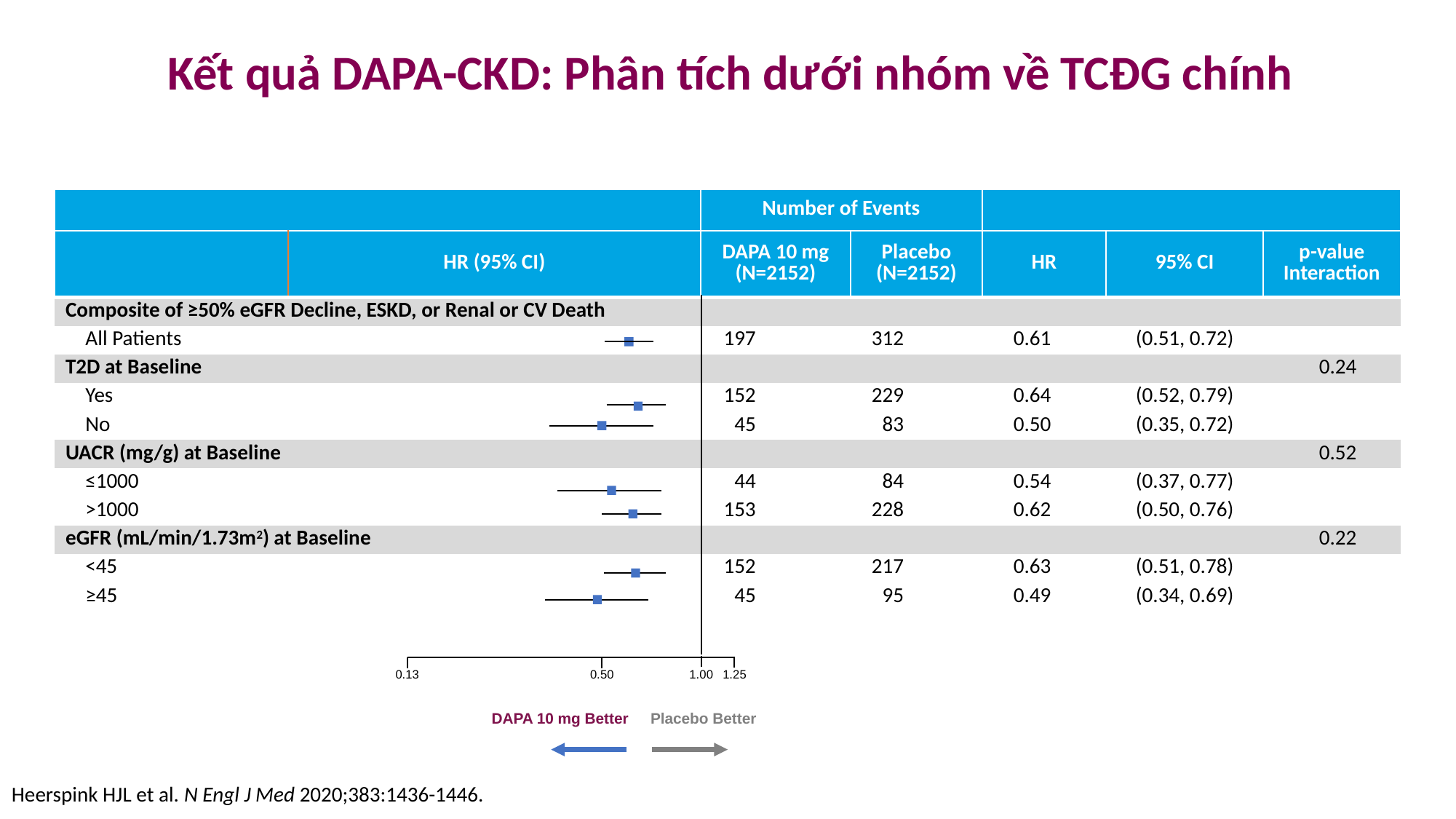

# Kết quả DAPA-CKD: Phân tích dưới nhóm về TCĐG chính
|  |  |  |  | Number of Events | Number of Events |  |  |  |  |  |  |
| --- | --- | --- | --- | --- | --- | --- | --- | --- | --- | --- | --- |
|  | HR (95% CI) |  |  | DAPA 10 mg (N=2152) | DAPA 10 mg (N=2152) | Placebo (N=2152) | Placebo (N=2152) | HR | HR | 95% CI | p-value Interaction |
| Composite of ≥50% eGFR Decline, ESKD, or Renal or CV Death |  |  |  |  |  |  |  |  |  |  |  |
| All Patients |  |  |  | 197 |  | 312 |  | 0.61 |  | (0.51, 0.72) |  |
| T2D at Baseline |  |  |  |  |  |  |  |  |  |  | 0.24 |
| Yes |  |  |  | 152 |  | 229 |  | 0.64 |  | (0.52, 0.79) |  |
| No |  |  |  | 45 |  | 83 |  | 0.50 |  | (0.35, 0.72) |  |
| UACR (mg/g) at Baseline |  |  |  |  |  |  |  |  |  |  | 0.52 |
| ≤1000 |  |  |  | 44 |  | 84 |  | 0.54 |  | (0.37, 0.77) |  |
| >1000 |  |  |  | 153 |  | 228 |  | 0.62 |  | (0.50, 0.76) |  |
| eGFR (mL/min/1.73m2) at Baseline |  |  |  |  |  |  |  |  |  |  | 0.22 |
| <45 |  |  |  | 152 |  | 217 |  | 0.63 |  | (0.51, 0.78) |  |
| ≥45 |  |  |  | 45 |  | 95 |  | 0.49 |  | (0.34, 0.69) |  |

0.13
0.50
1.00
1.25
DAPA 10 mg Better
Placebo Better
Heerspink HJL et al. N Engl J Med 2020;383:1436-1446.